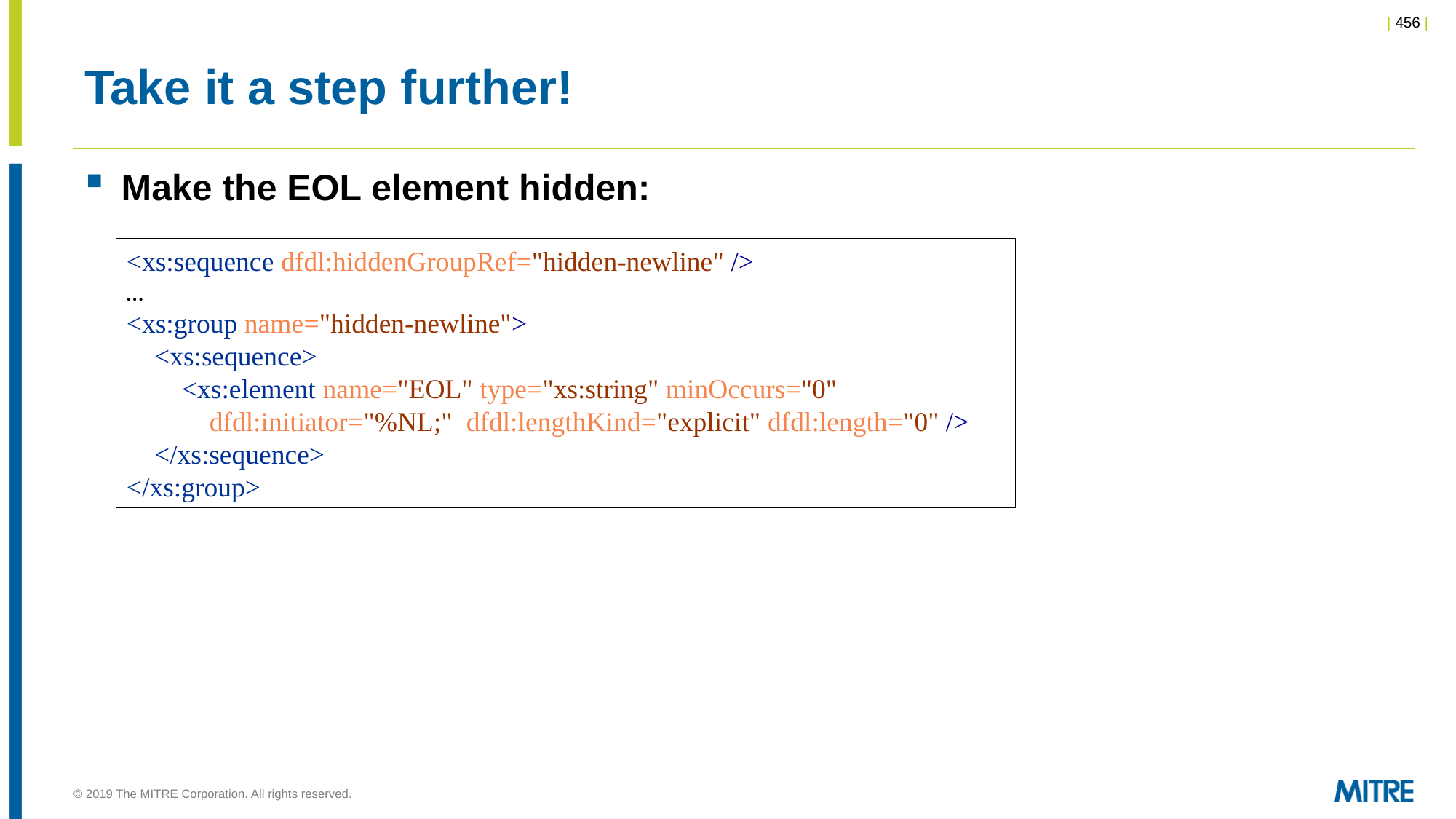

# Take it a step further!
Make the EOL element hidden:
<xs:sequence dfdl:hiddenGroupRef="hidden-newline" />
…
<xs:group name="hidden-newline">   
    <xs:sequence>    
        <xs:element name="EOL" type="xs:string" minOccurs="0"
            dfdl:initiator="%NL;"  dfdl:lengthKind="explicit" dfdl:length="0" />    
    </xs:sequence>
</xs:group>
© 2019 The MITRE Corporation. All rights reserved.